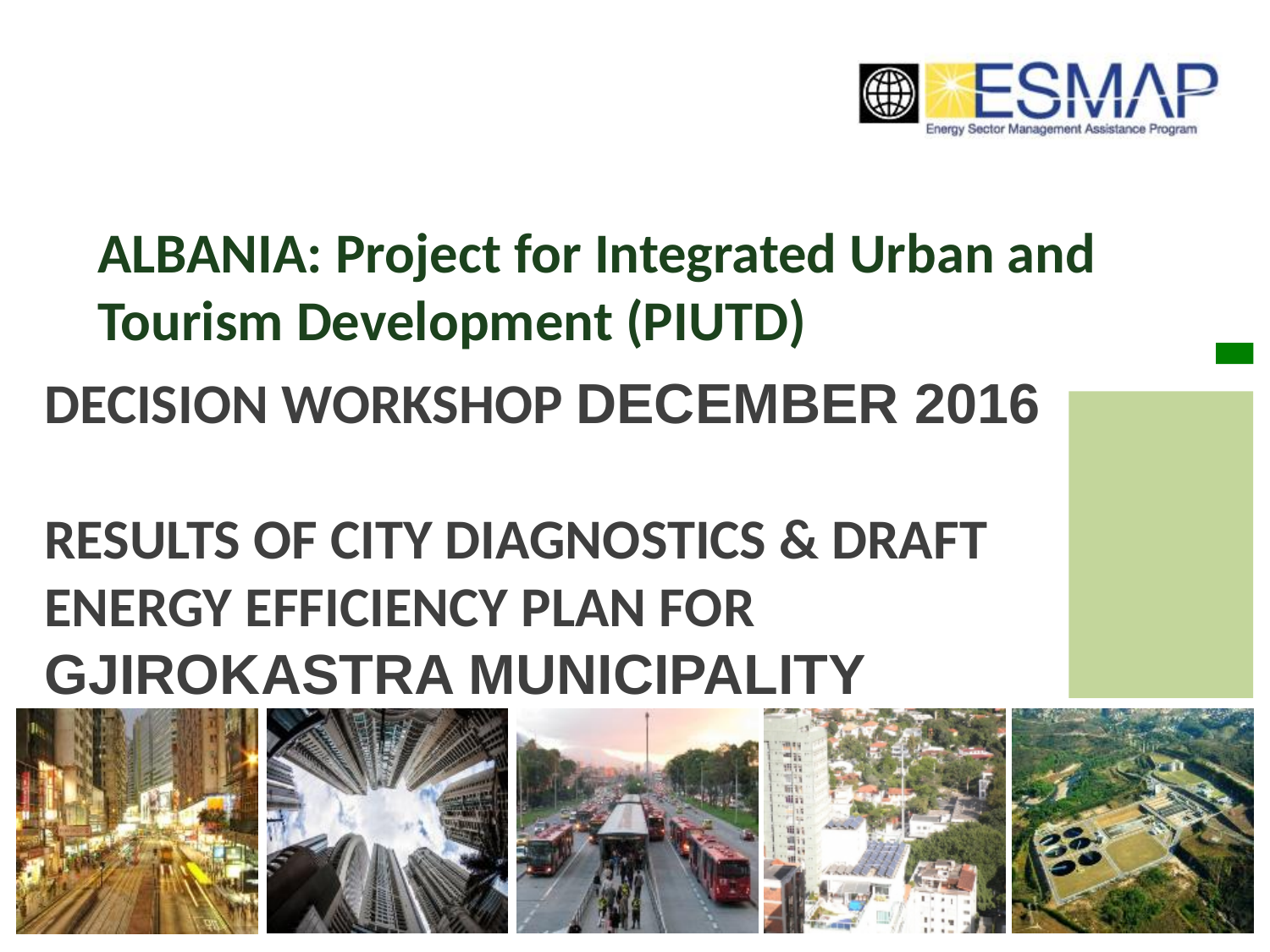

ALBANIA: Project for Integrated Urban and Tourism Development (PIUTD)

# Decision Workshop December 2016 Results of City Diagnostics & Draft Energy Efficiency Plan for Gjirokastra Municipality